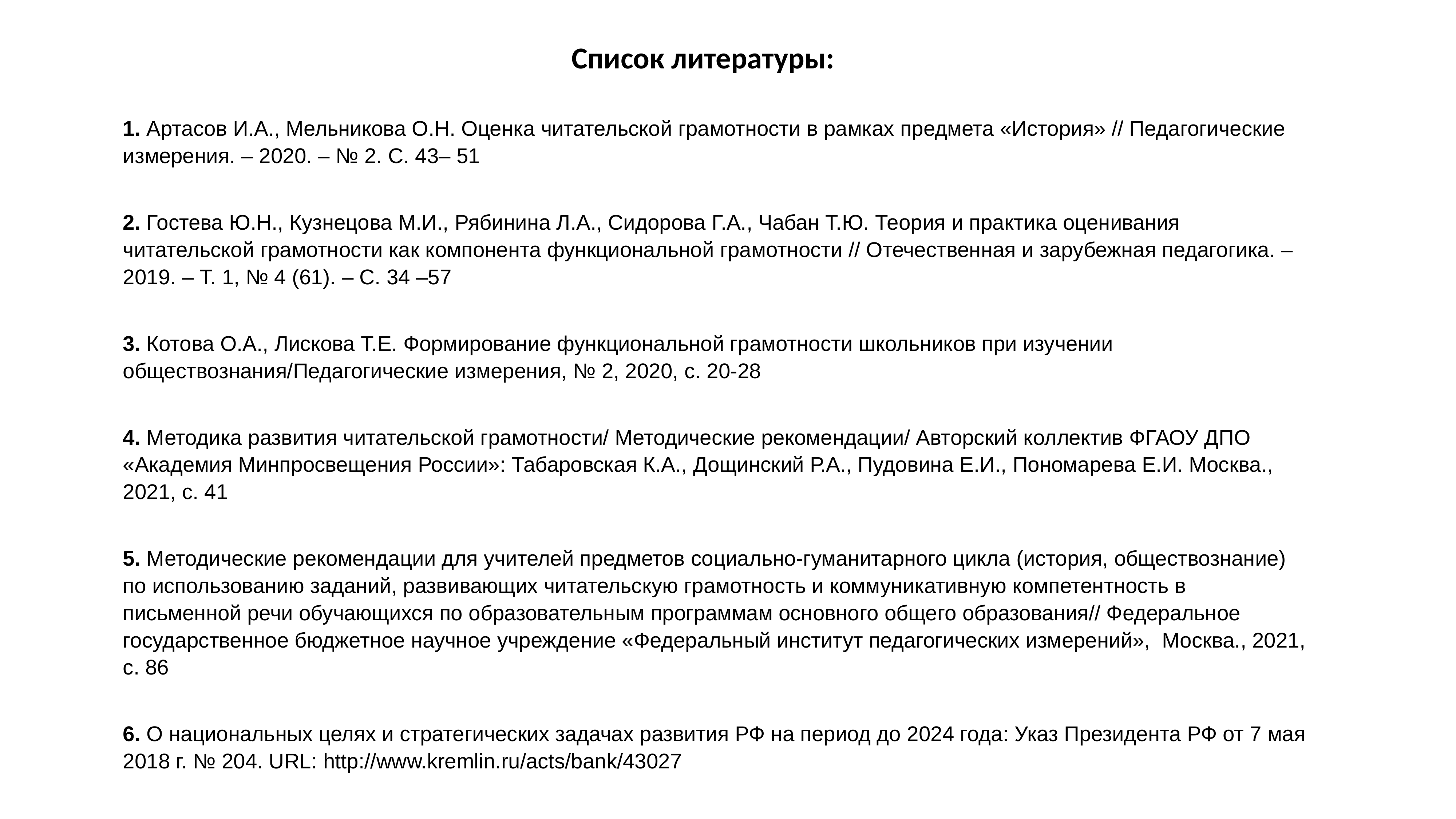

Список литературы:

1. Артасов И.А., Мельникова О.Н. Оценка читательской грамотности в рамках предмета «История» // Педагогические измерения. – 2020. – № 2. С. 43– 51

2. Гостева Ю.Н., Кузнецова М.И., Рябинина Л.А., Сидорова Г.А., Чабан Т.Ю. Теория и практика оценивания читательской грамотности как компонента функциональной грамотности // Отечественная и зарубежная педагогика. – 2019. – Т. 1, № 4 (61). – С. 34 –57

3. Котова О.А., Лискова Т.Е. Формирование функциональной грамотности школьников при изучении обществознания/Педагогические измерения, № 2, 2020, с. 20-28

4. Методика развития читательской грамотности/ Методические рекомендации/ Авторский коллектив ФГАОУ ДПО «Академия Минпросвещения России»: Табаровская К.А., Дощинский Р.А., Пудовина Е.И., Пономарева Е.И. Москва., 2021, с. 41

5. Методические рекомендации для учителей предметов социально-гуманитарного цикла (история, обществознание) по использованию заданий, развивающих читательскую грамотность и коммуникативную компетентность в письменной речи обучающихся по образовательным программам основного общего образования// Федеральное государственное бюджетное научное учреждение «Федеральный институт педагогических измерений»,  Москва., 2021, с. 86

6. О национальных целях и стратегических задачах развития РФ на период до 2024 года: Указ Президента РФ от 7 мая 2018 г. № 204. URL: http://www.kremlin.ru/acts/bank/43027